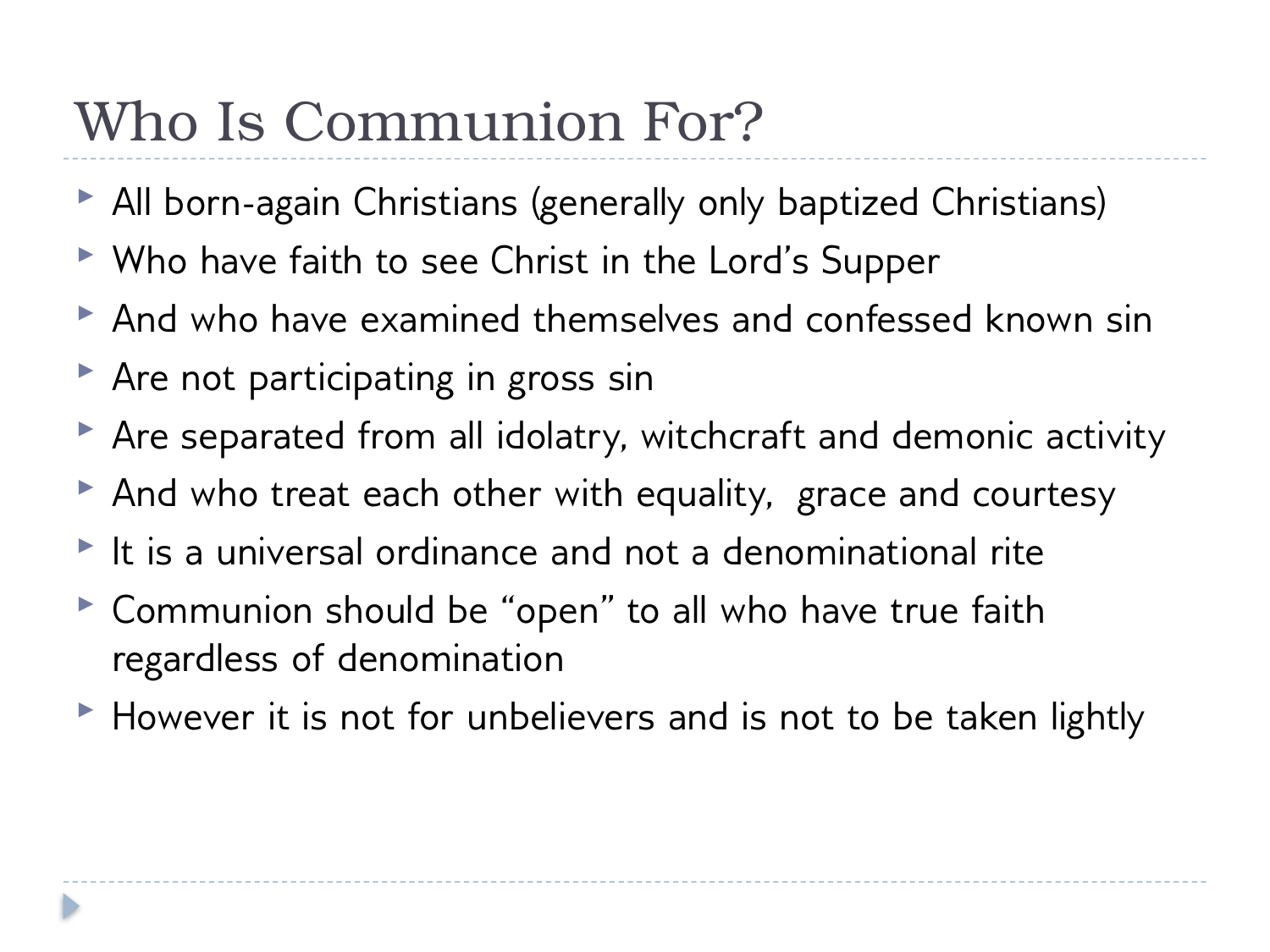

# Who Is Communion For?
All born-again Christians (generally only baptized Christians)
Who have faith to see Christ in the Lord’s Supper
And who have examined themselves and confessed known sin
Are not participating in gross sin
Are separated from all idolatry, witchcraft and demonic activity
And who treat each other with equality,  grace and courtesy
It is a universal ordinance and not a denominational rite
Communion should be “open” to all who have true faith regardless of denomination
However it is not for unbelievers and is not to be taken lightly